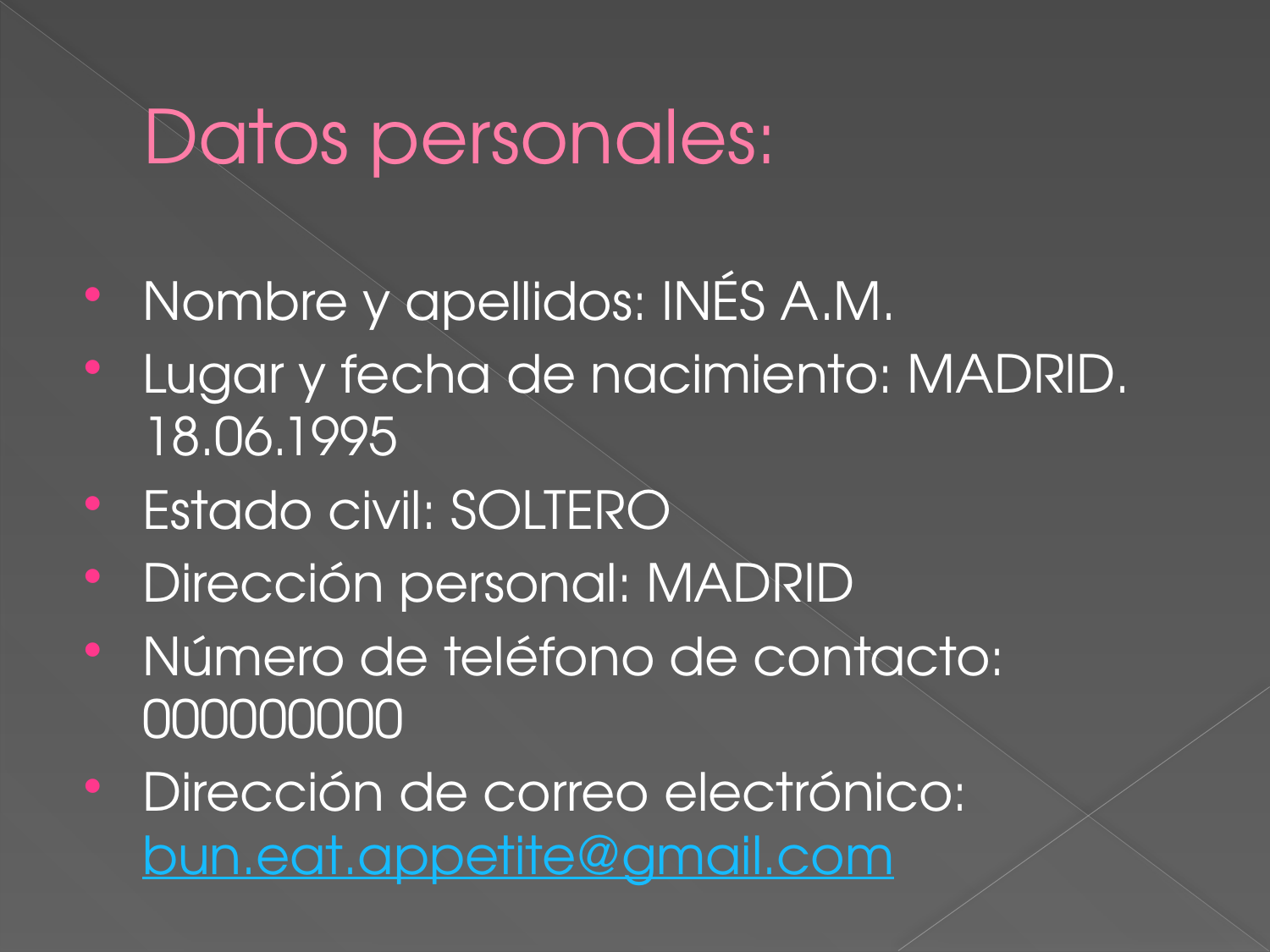

# Datos personales:
Nombre y apellidos: INÉS A.M.
Lugar y fecha de nacimiento: MADRID. 18.06.1995
Estado civil: SOLTERO
Dirección personal: MADRID
Número de teléfono de contacto: 000000000
Dirección de correo electrónico: bun.eat.appetite@gmail.com